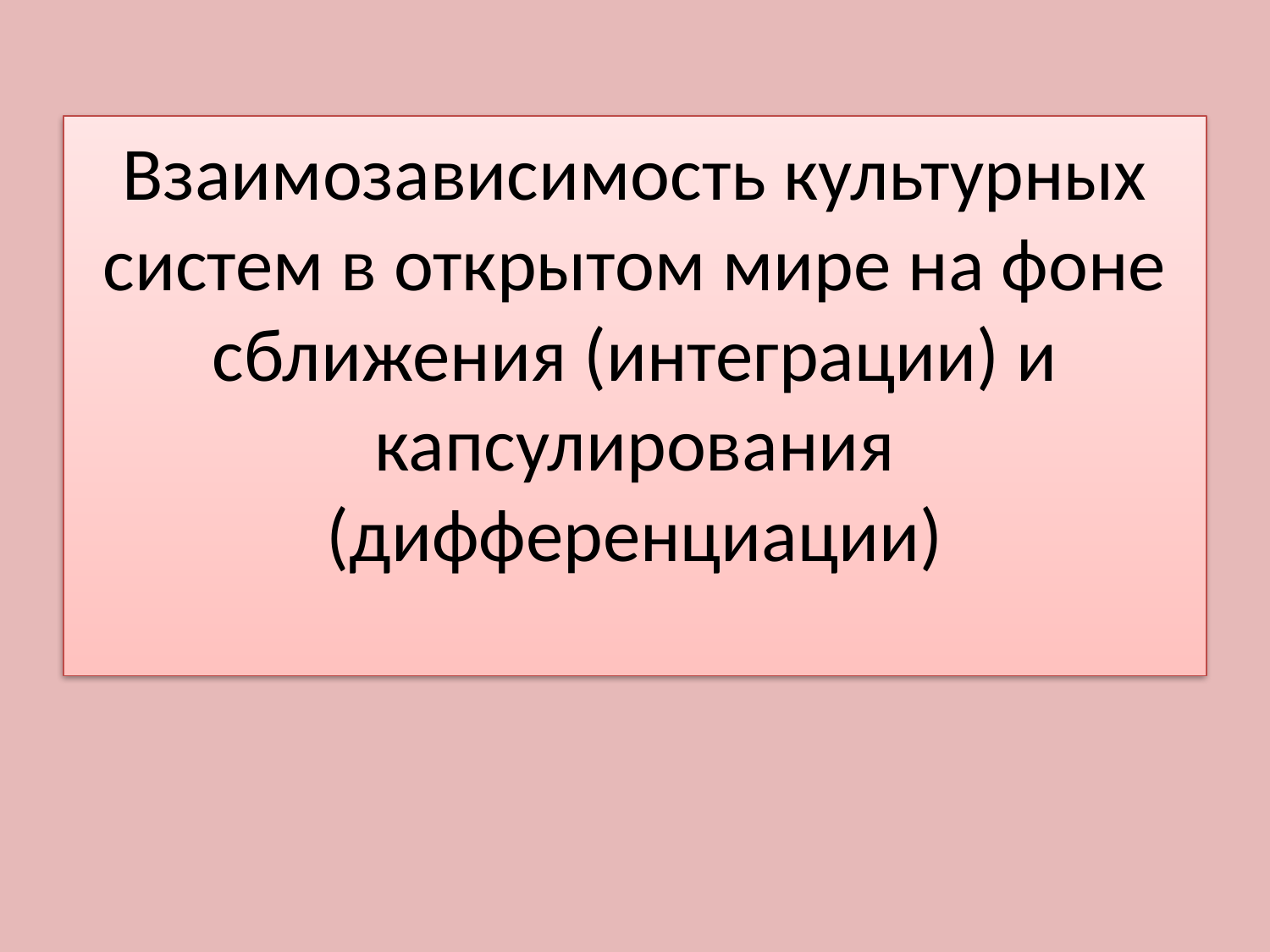

# Взаимозависимость культурных систем в открытом мире на фоне сближения (интеграции) и капсулирования (дифференциации)